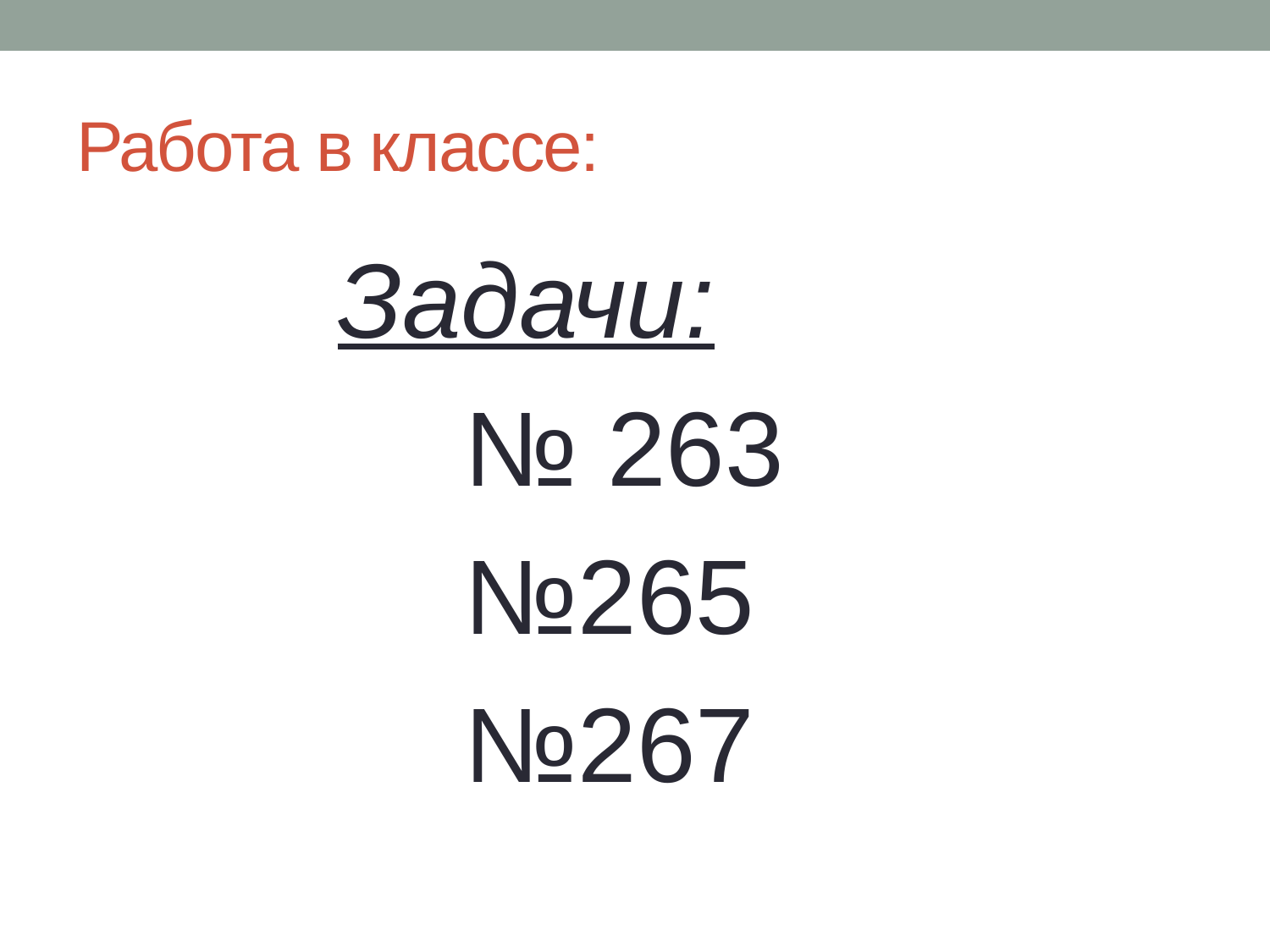

# Работа в классе:
Задачи:
	№ 263
	№265
	№267